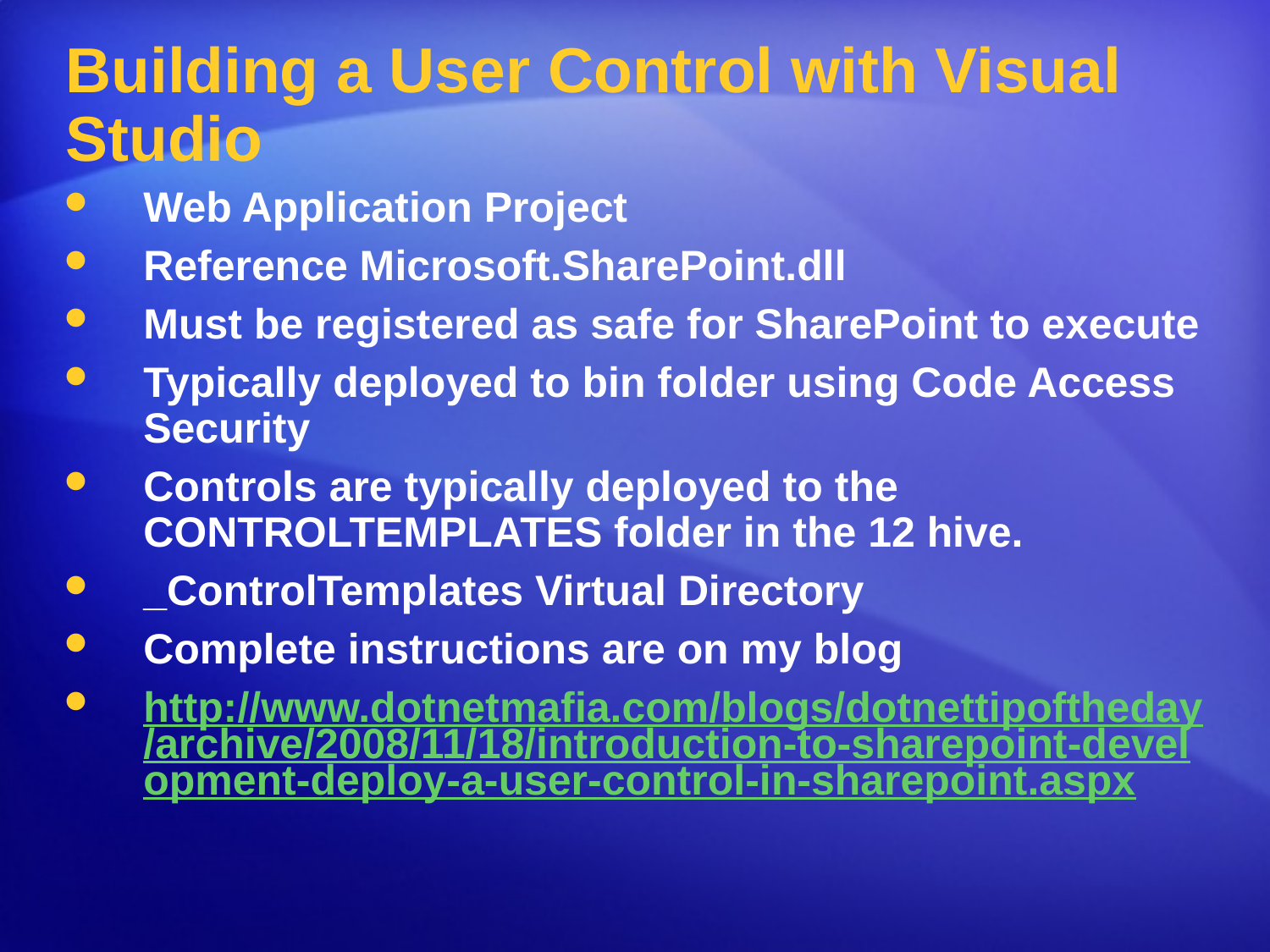

# Building a User Control with Visual Studio
Web Application Project
Reference Microsoft.SharePoint.dll
Must be registered as safe for SharePoint to execute
Typically deployed to bin folder using Code Access Security
Controls are typically deployed to the CONTROLTEMPLATES folder in the 12 hive.
_ControlTemplates Virtual Directory
Complete instructions are on my blog
http://www.dotnetmafia.com/blogs/dotnettipoftheday/archive/2008/11/18/introduction-to-sharepoint-development-deploy-a-user-control-in-sharepoint.aspx